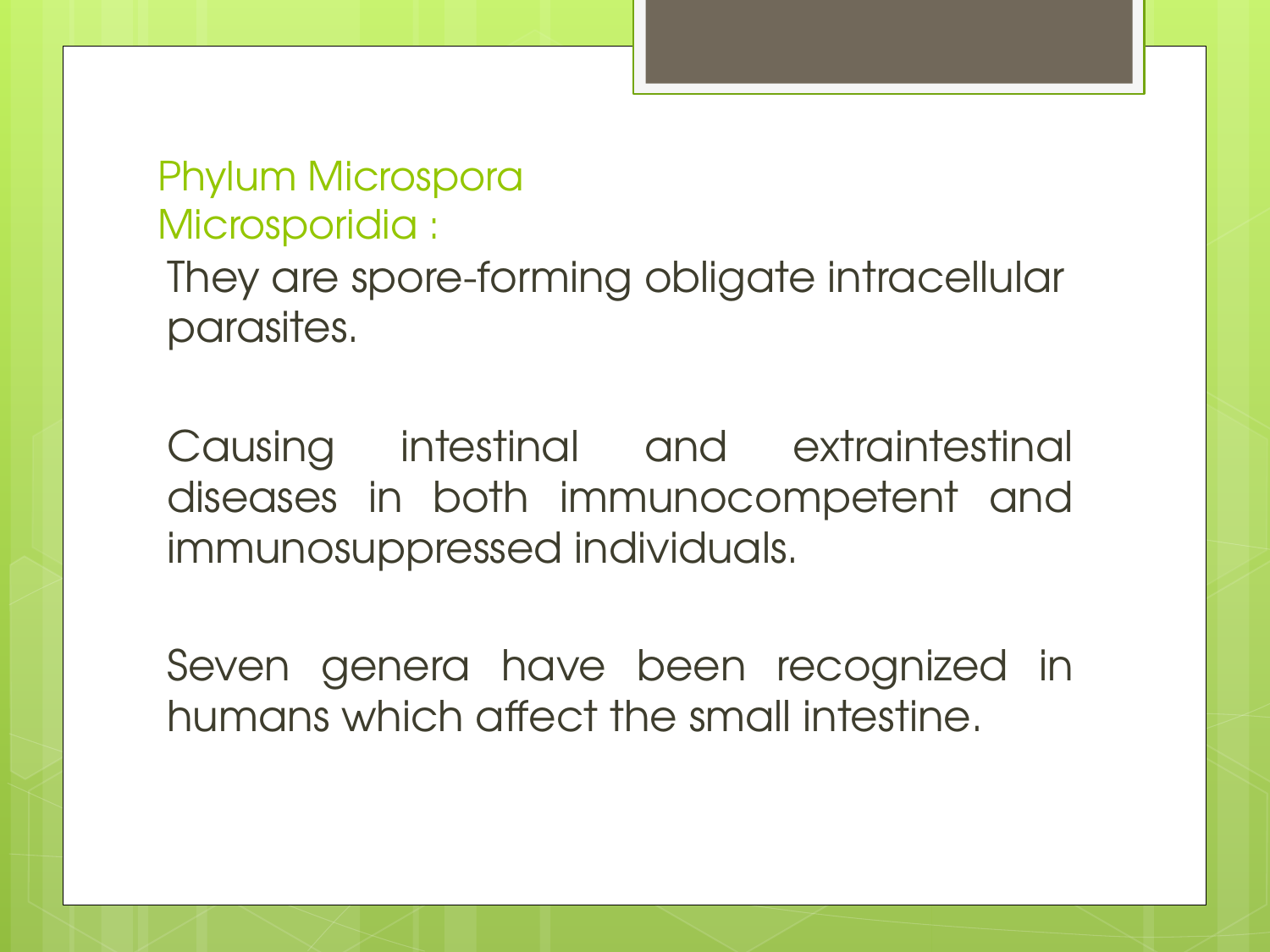

# Phylum Microspora Microsporidia :
They are spore-forming obligate intracellular parasites.

Causing intestinal and extraintestinal diseases in both immunocompetent and immunosuppressed individuals.

Seven genera have been recognized in humans which affect the small intestine.